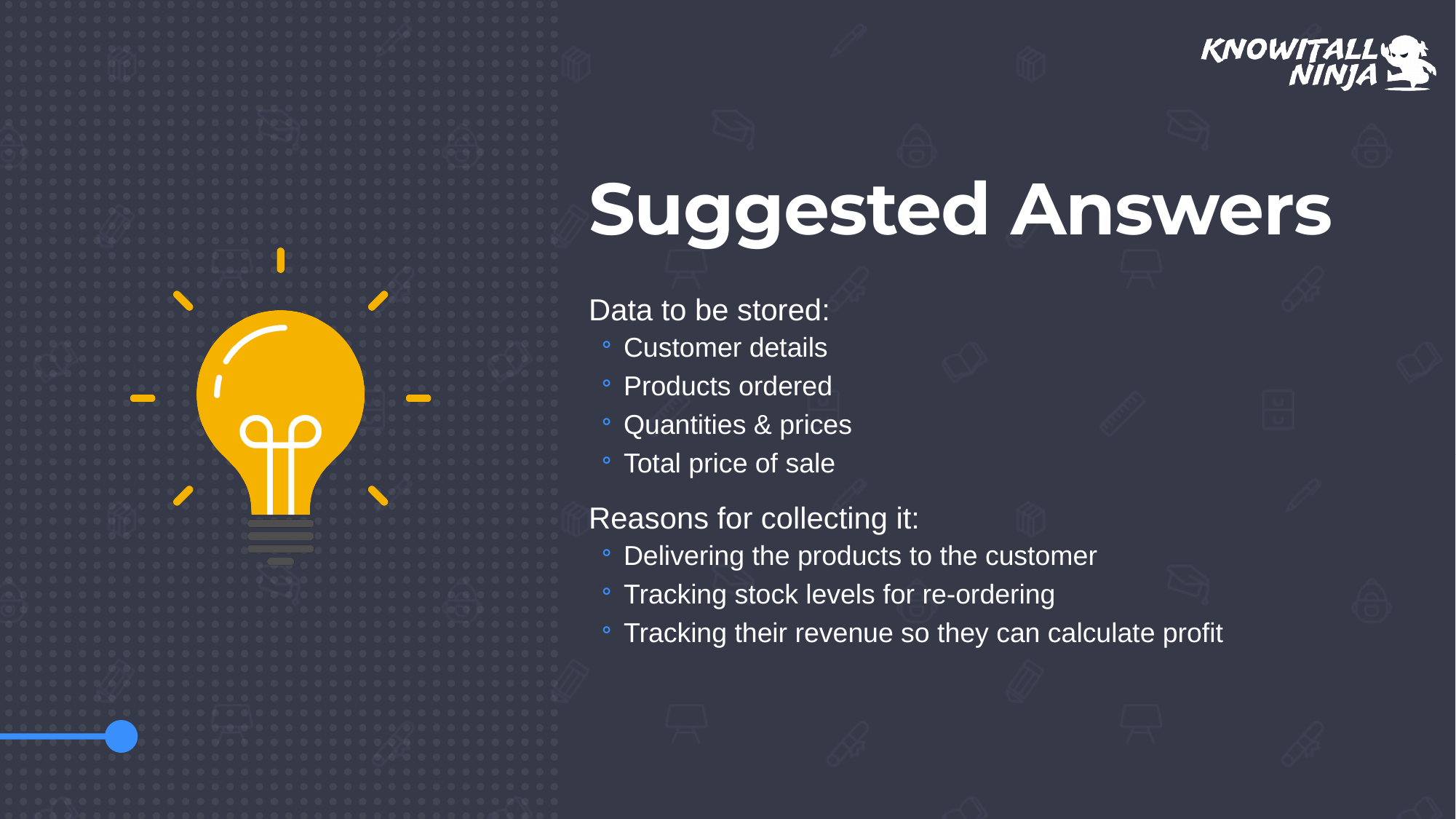

# Suggested Answers
Data to be stored:
Customer details
Products ordered
Quantities & prices
Total price of sale
Reasons for collecting it:
Delivering the products to the customer
Tracking stock levels for re-ordering
Tracking their revenue so they can calculate profit